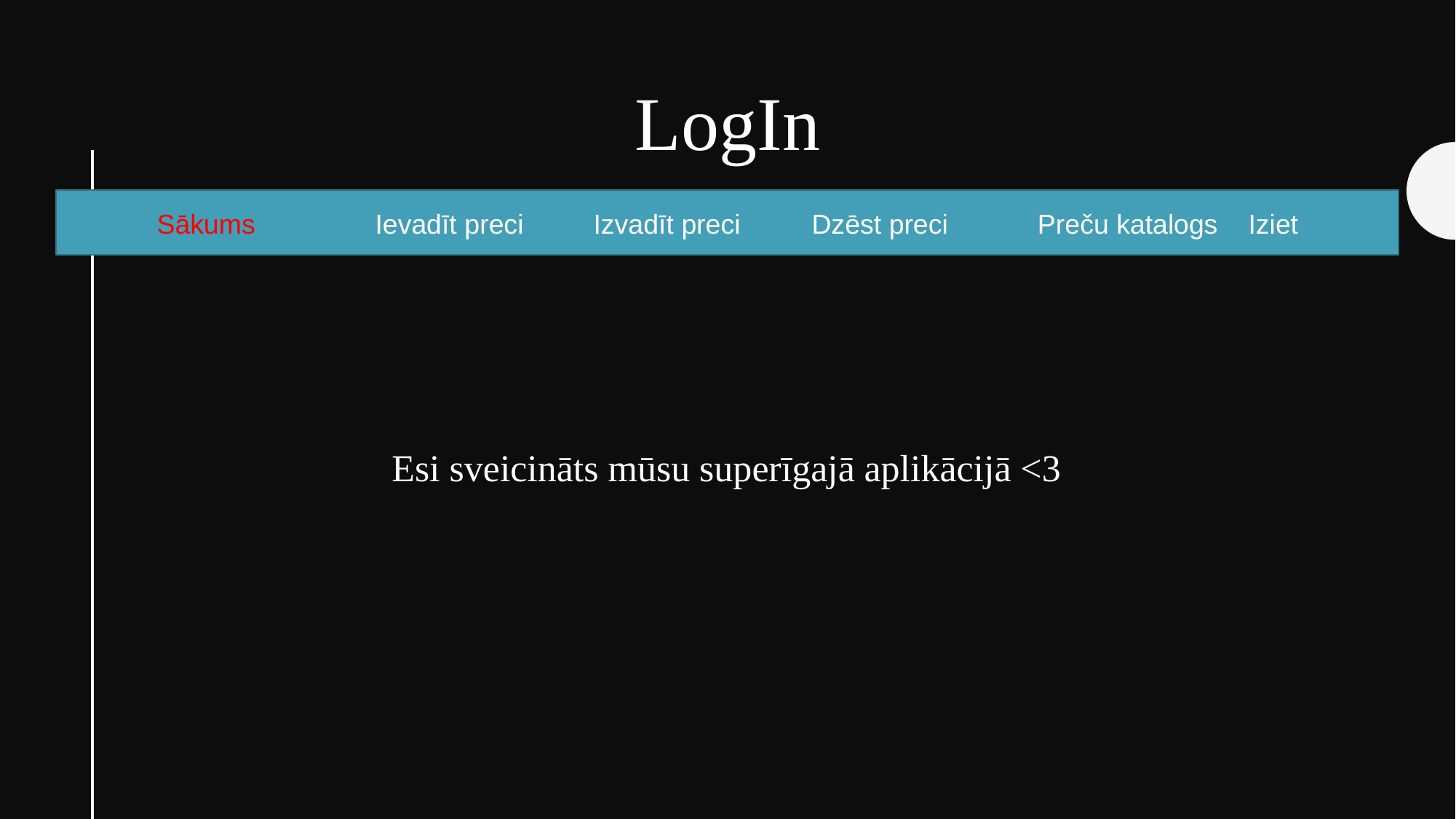

LogIn
Sākums		Ievadīt preci	Izvadīt preci	Dzēst preci	 Preču katalogs 	Iziet
Esi sveicināts mūsu superīgajā aplikācijā <3